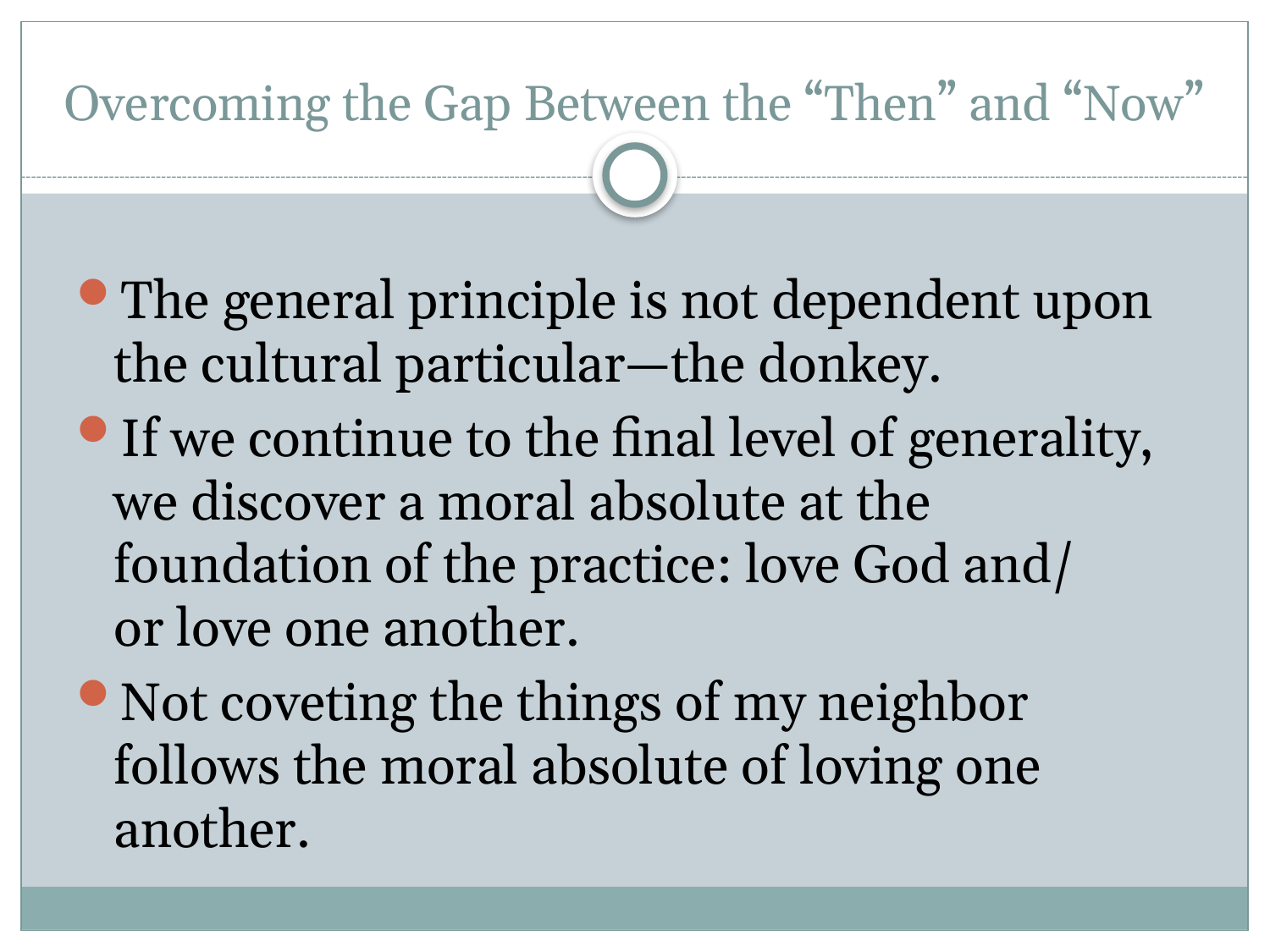

# Overcoming the Gap Between the “Then” and “Now”
The general principle is not dependent upon the cultural particular—the donkey.
If we continue to the final level of generality, we discover a moral absolute at the foundation of the practice: love God and/
or love one another.
Not coveting the things of my neighbor follows the moral absolute of loving one another.